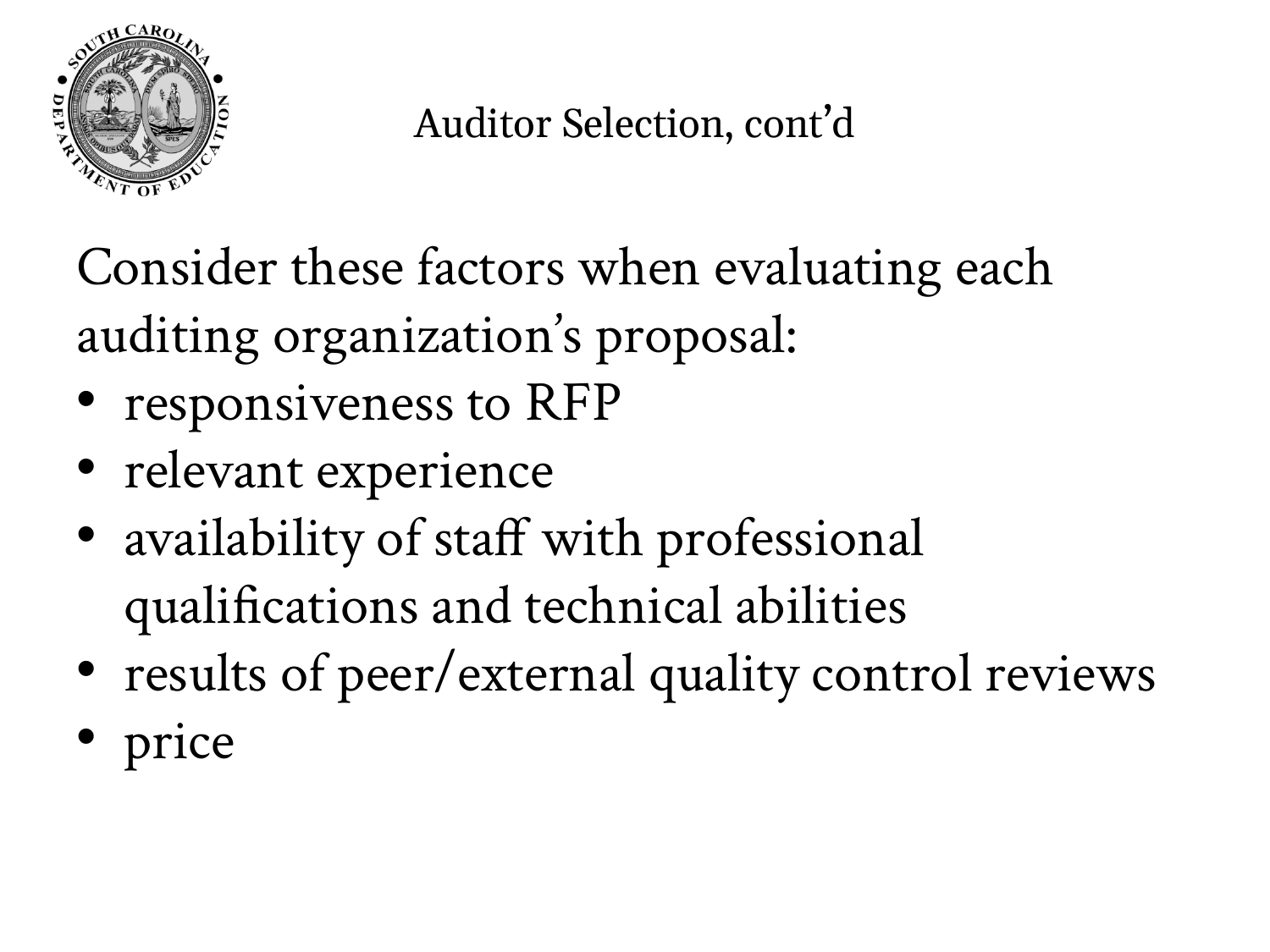

# Auditor Selection, cont’d
Consider these factors when evaluating each auditing organization’s proposal:
responsiveness to RFP
relevant experience
availability of staff with professional qualifications and technical abilities
results of peer/external quality control reviews
price